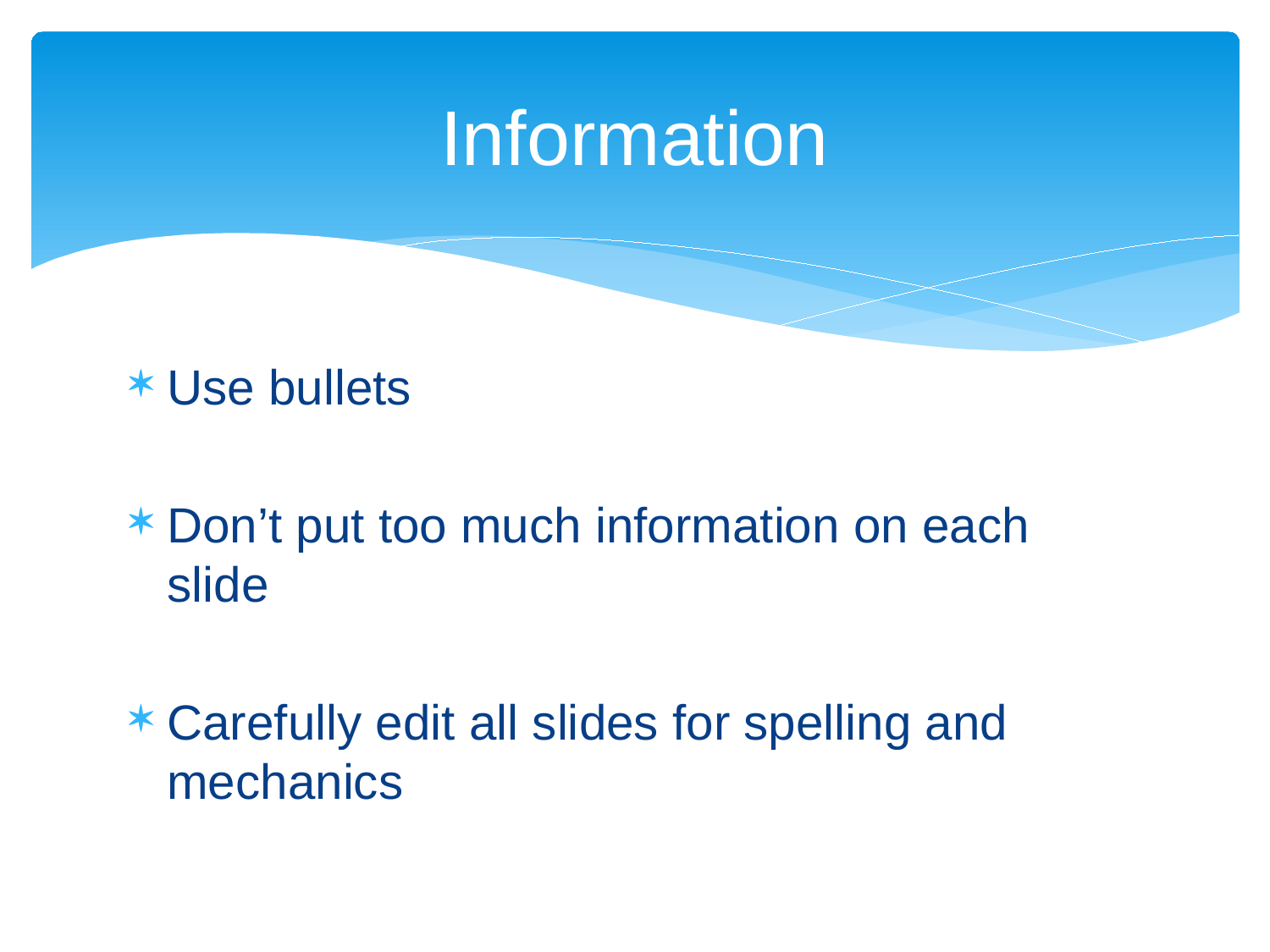

# Information
Use bullets

Don’t put too much information on each slide

Carefully edit all slides for spelling and mechanics